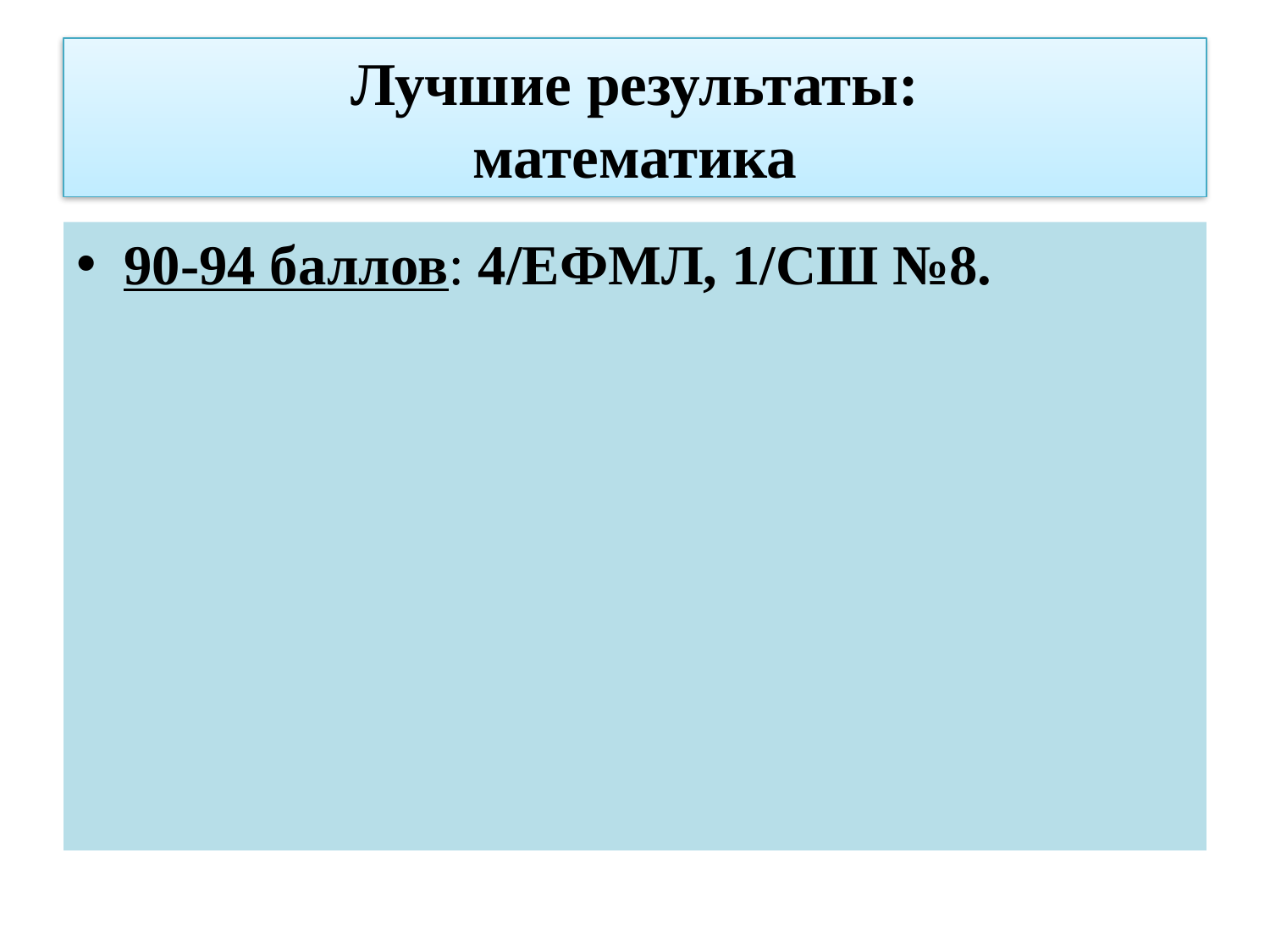

# Лучшие результаты: математика
90-94 баллов: 4/ЕФМЛ, 1/СШ №8.